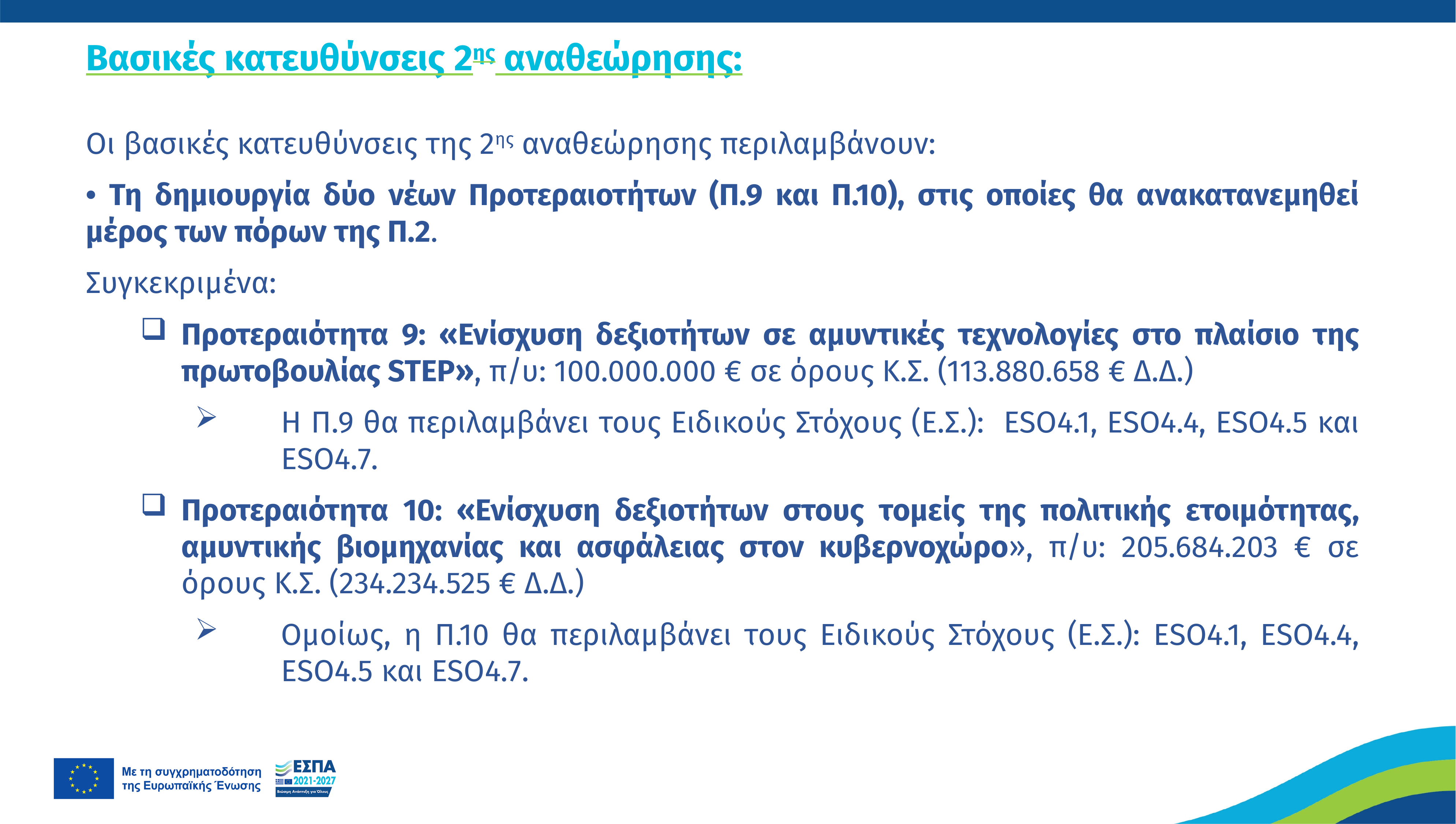

Βασικές κατευθύνσεις 2ης αναθεώρησης:
Οι βασικές κατευθύνσεις της 2ης αναθεώρησης περιλαμβάνουν:
• Τη δημιουργία δύο νέων Προτεραιοτήτων (Π.9 και Π.10), στις οποίες θα ανακατανεμηθεί μέρος των πόρων της Π.2.
Συγκεκριμένα:
Προτεραιότητα 9: «Ενίσχυση δεξιοτήτων σε αμυντικές τεχνολογίες στο πλαίσιο της πρωτοβουλίας STEP», π/υ: 100.000.000 € σε όρους Κ.Σ. (113.880.658 € Δ.Δ.)
Η Π.9 θα περιλαμβάνει τους Ειδικούς Στόχους (Ε.Σ.):  ESO4.1, ESO4.4, ESO4.5 και ESO4.7.
Προτεραιότητα 10: «Ενίσχυση δεξιοτήτων στους τομείς της πολιτικής ετοιμότητας, αμυντικής βιομηχανίας και ασφάλειας στον κυβερνοχώρο», π/υ: 205.684.203 € σε όρους Κ.Σ. (234.234.525 € Δ.Δ.)
Ομοίως, η Π.10 θα περιλαμβάνει τους Ειδικούς Στόχους (Ε.Σ.): ESO4.1, ESO4.4, ESO4.5 και ESO4.7.